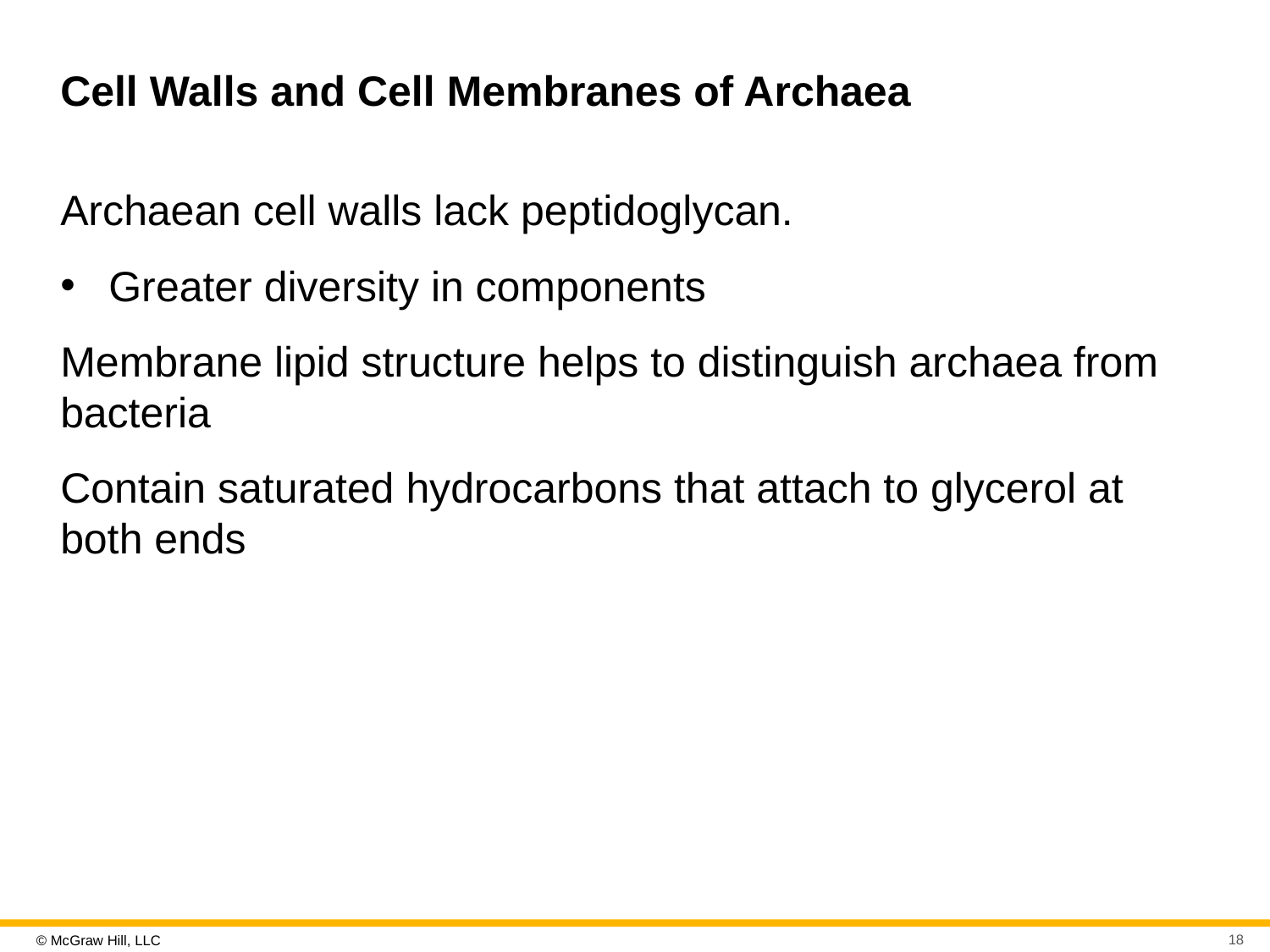

# Cell Walls and Cell Membranes of Archaea
Archaean cell walls lack peptidoglycan.
Greater diversity in components
Membrane lipid structure helps to distinguish archaea from bacteria
Contain saturated hydrocarbons that attach to glycerol at both ends
18